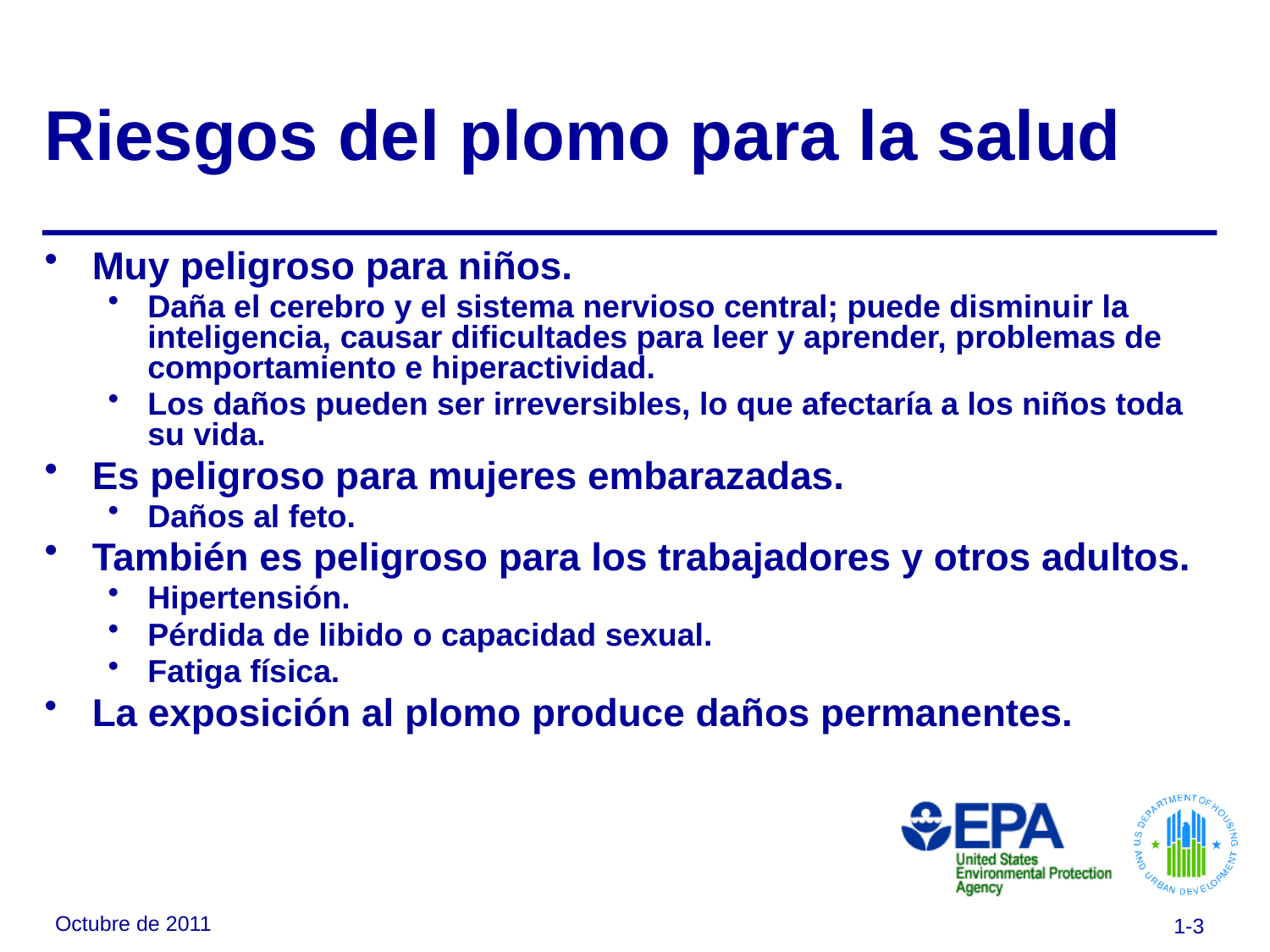

# Riesgos del plomo para la salud
Muy peligroso para niños.
Daña el cerebro y el sistema nervioso central; puede disminuir la inteligencia, causar dificultades para leer y aprender, problemas de comportamiento e hiperactividad.
Los daños pueden ser irreversibles, lo que afectaría a los niños toda su vida.
Es peligroso para mujeres embarazadas.
Daños al feto.
También es peligroso para los trabajadores y otros adultos.
Hipertensión.
Pérdida de libido o capacidad sexual.
Fatiga física.
La exposición al plomo produce daños permanentes.
Octubre de 2011
1-3